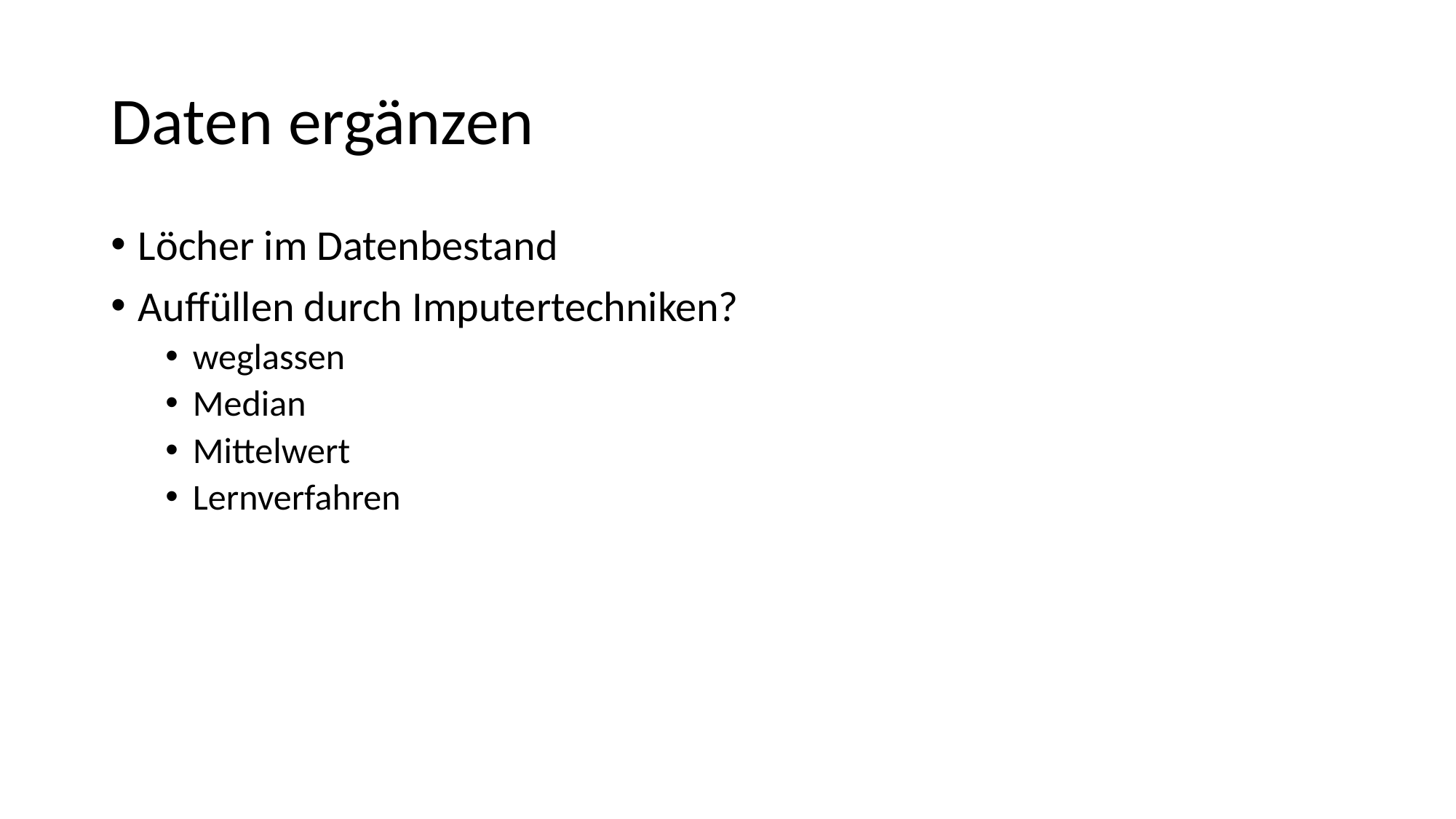

# Daten ergänzen
Löcher im Datenbestand
Auffüllen durch Imputertechniken?
weglassen
Median
Mittelwert
Lernverfahren